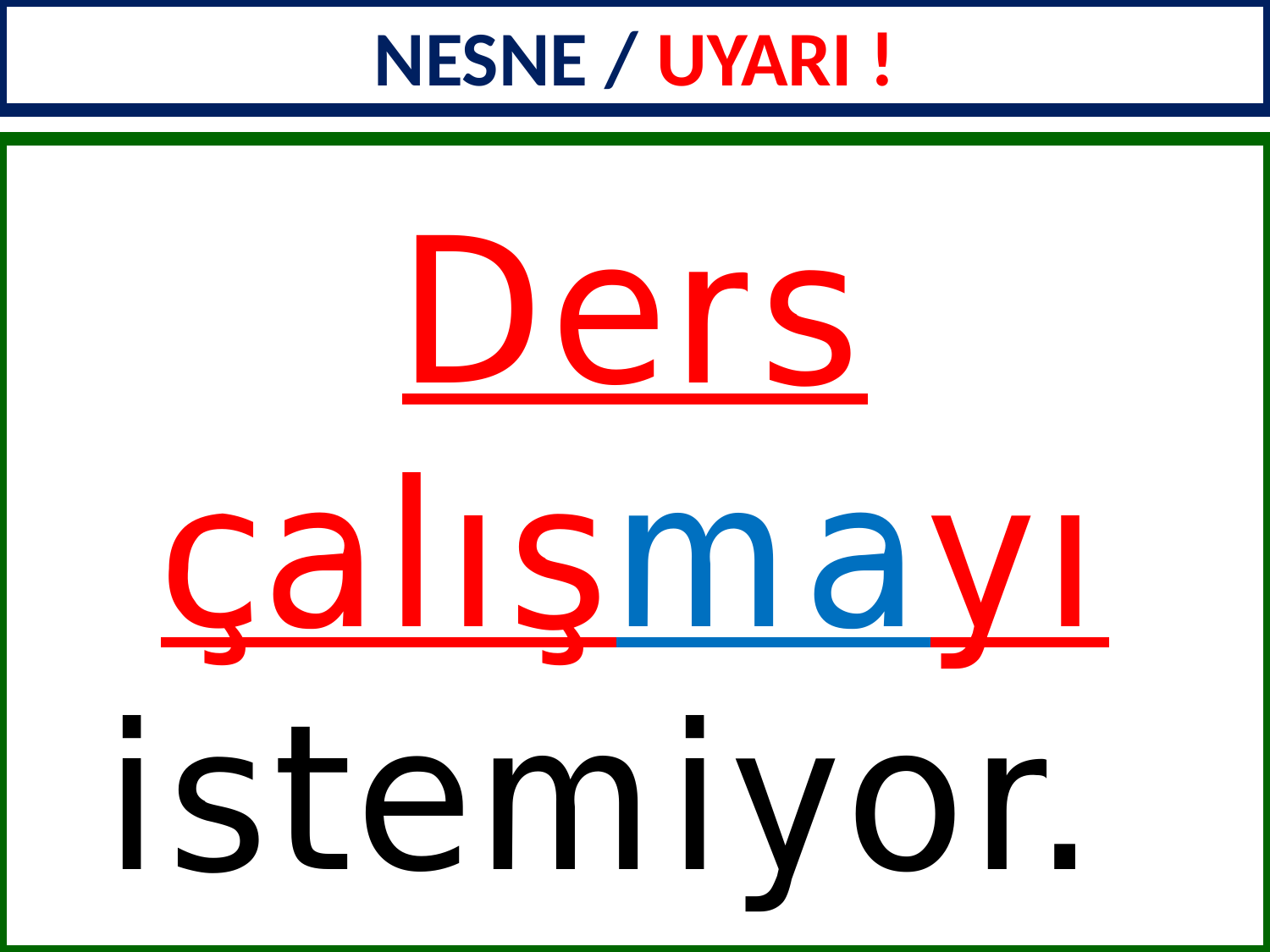

NESNE / UYARI !
Ders çalışmayı istemiyor.